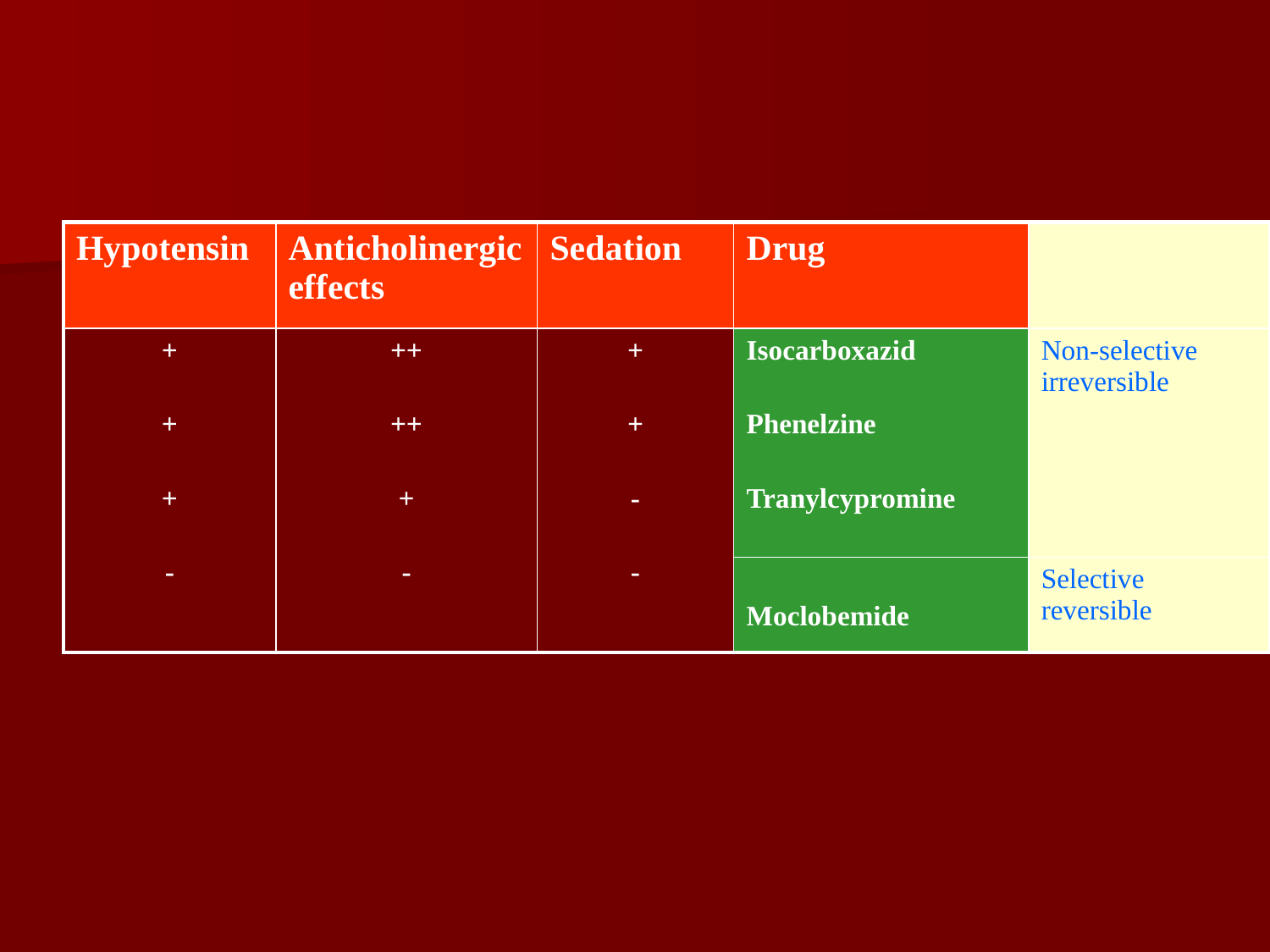

#
| Hypotensin | Anticholinergic effects | Sedation | Drug |  |
| --- | --- | --- | --- | --- |
| + + + - | ++ ++ + - | + + - - | Isocarboxazid Phenelzine Tranylcypromine | Non-selective irreversible |
|  |  |  | Moclobemide | Selective reversible |